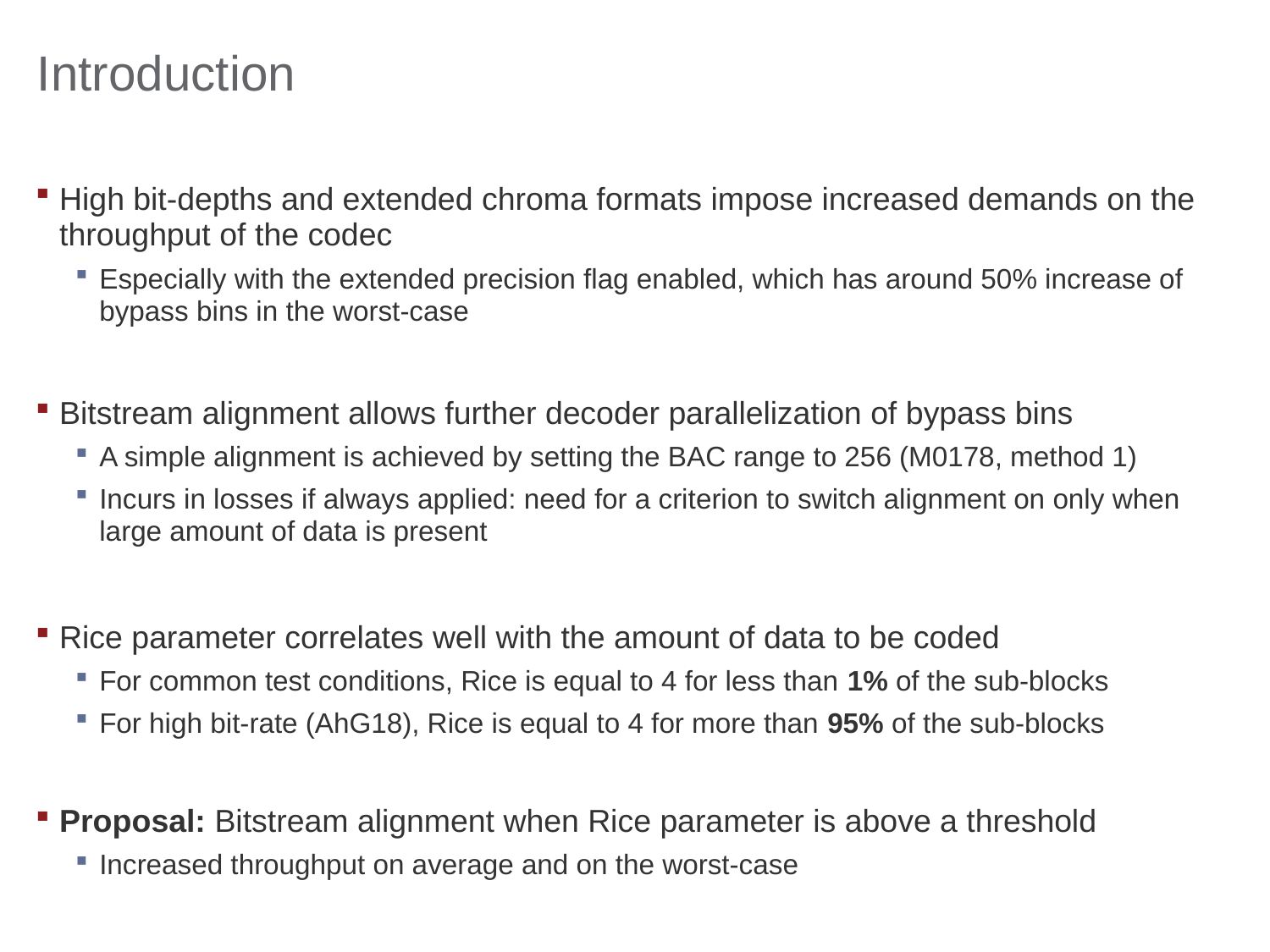

# Introduction

High bit-depths and extended chroma formats impose increased demands on the throughput of the codec
Especially with the extended precision flag enabled, which has around 50% increase of bypass bins in the worst-case

Bitstream alignment allows further decoder parallelization of bypass bins
A simple alignment is achieved by setting the BAC range to 256 (M0178, method 1)
Incurs in losses if always applied: need for a criterion to switch alignment on only when large amount of data is present

Rice parameter correlates well with the amount of data to be coded
For common test conditions, Rice is equal to 4 for less than 1% of the sub-blocks
For high bit-rate (AhG18), Rice is equal to 4 for more than 95% of the sub-blocks

Proposal: Bitstream alignment when Rice parameter is above a threshold
Increased throughput on average and on the worst-case